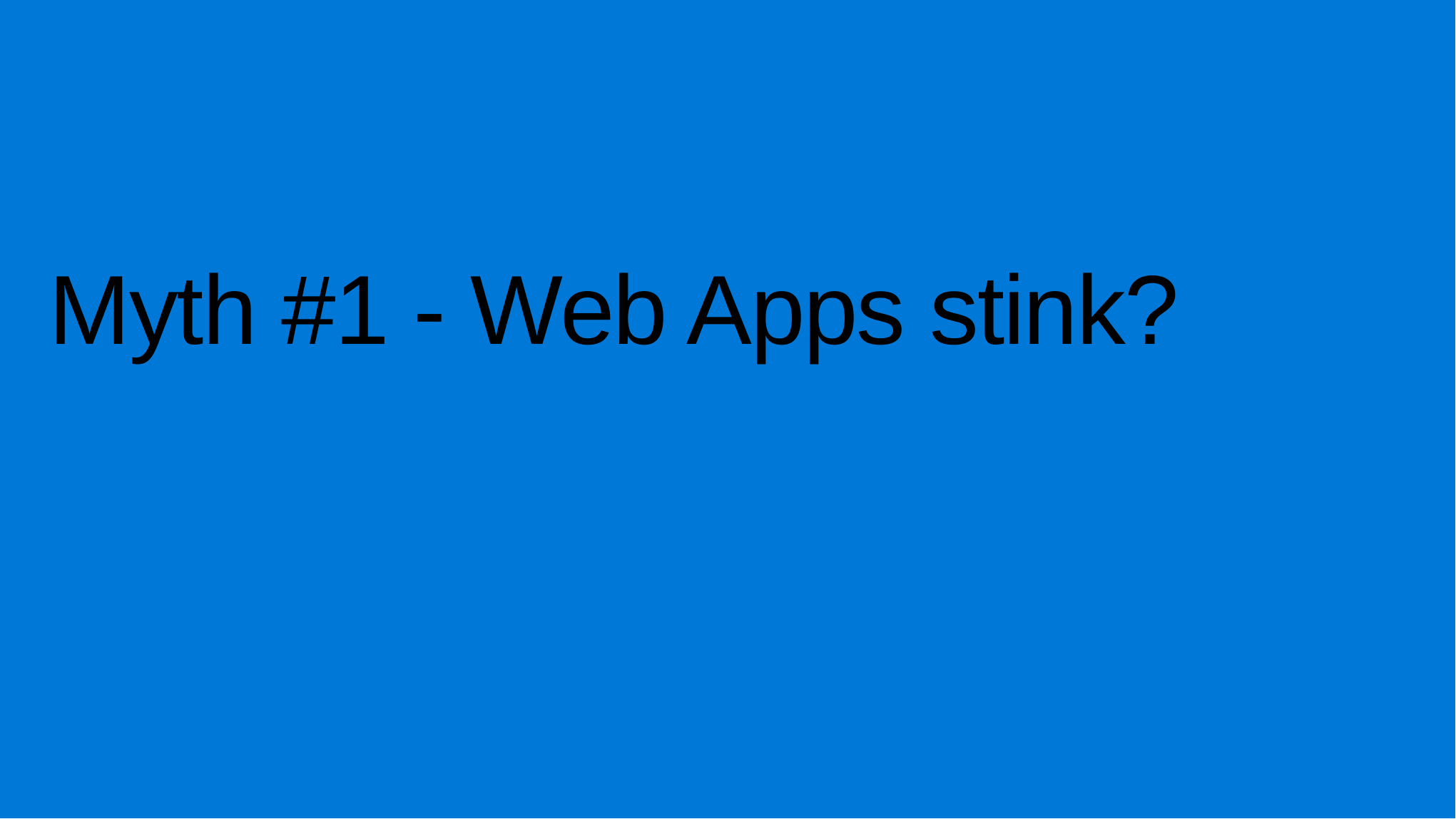

# Myth #1 - Web Apps stink?